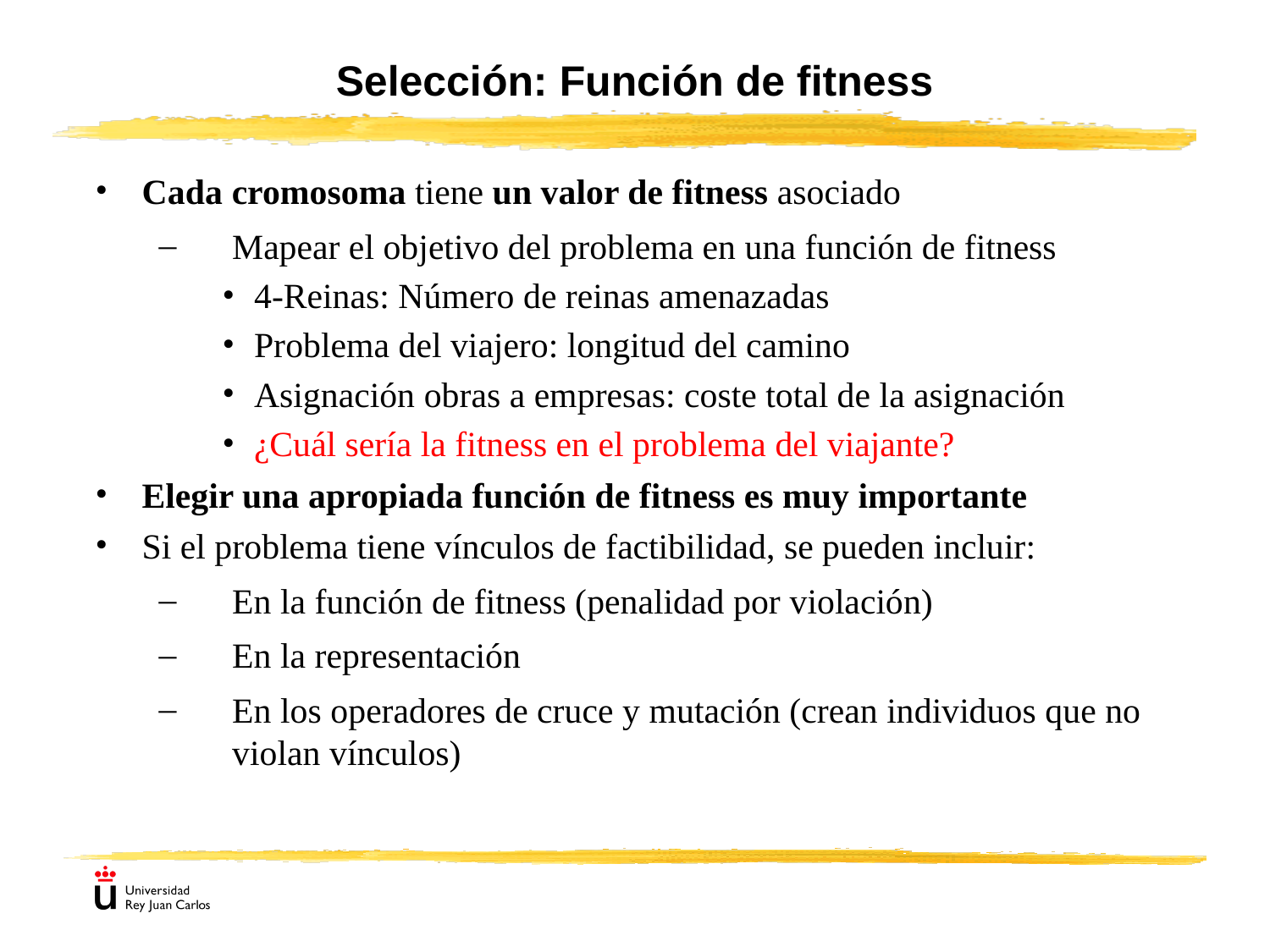

Selección: Función de fitness
Cada cromosoma tiene un valor de fitness asociado
Mapear el objetivo del problema en una función de fitness
4-Reinas: Número de reinas amenazadas
Problema del viajero: longitud del camino
Asignación obras a empresas: coste total de la asignación
¿Cuál sería la fitness en el problema del viajante?
Elegir una apropiada función de fitness es muy importante
Si el problema tiene vínculos de factibilidad, se pueden incluir:
En la función de fitness (penalidad por violación)‏
En la representación
En los operadores de cruce y mutación (crean individuos que no violan vínculos)‏